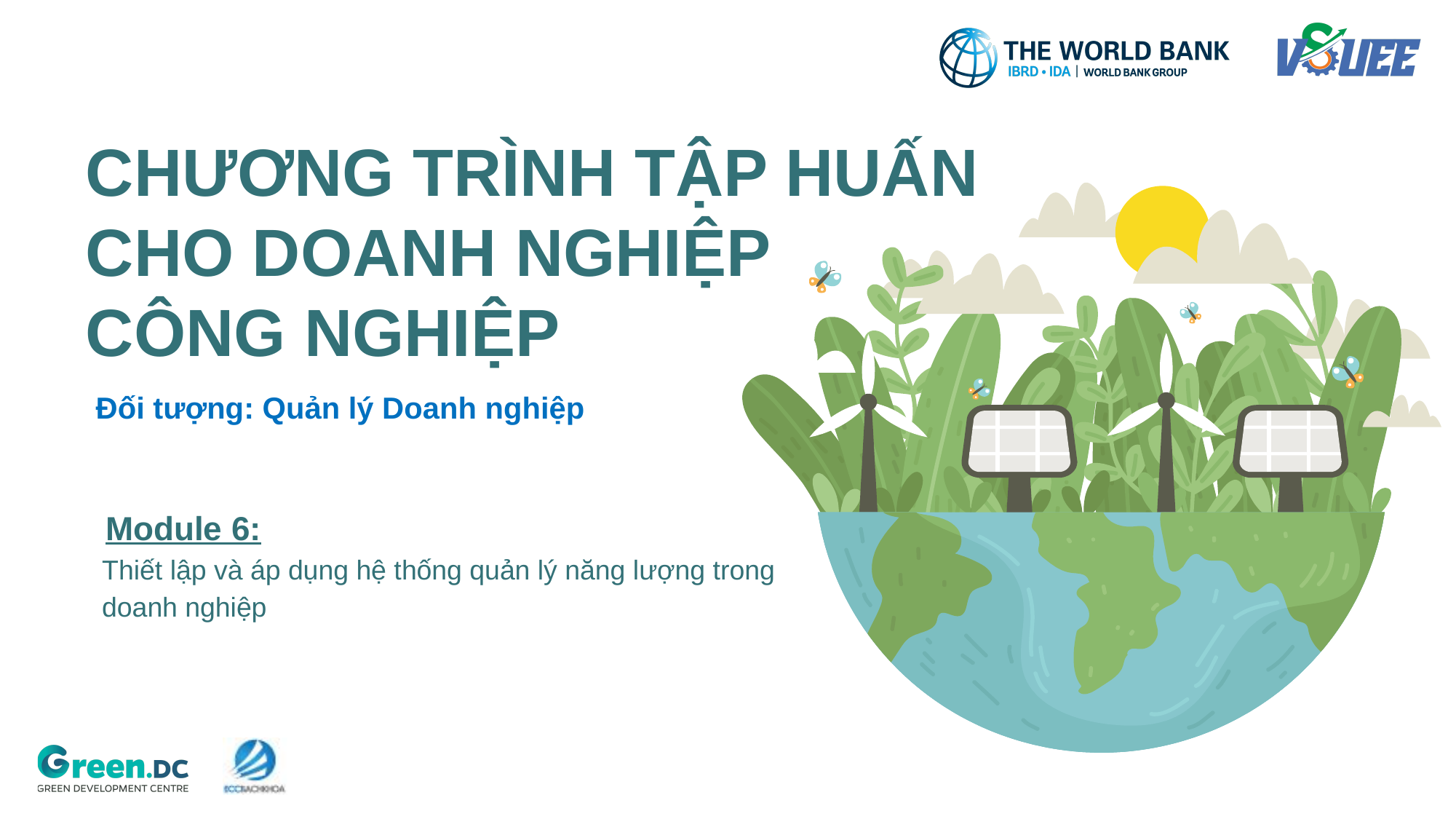

# CHƯƠNG TRÌNH TẬP HUẤN CHO DOANH NGHIỆP CÔNG NGHIỆP

Đối tượng: Quản lý Doanh nghiệp
Module 6:
Thiết lập và áp dụng hệ thống quản lý năng lượng trong   doanh nghiệp